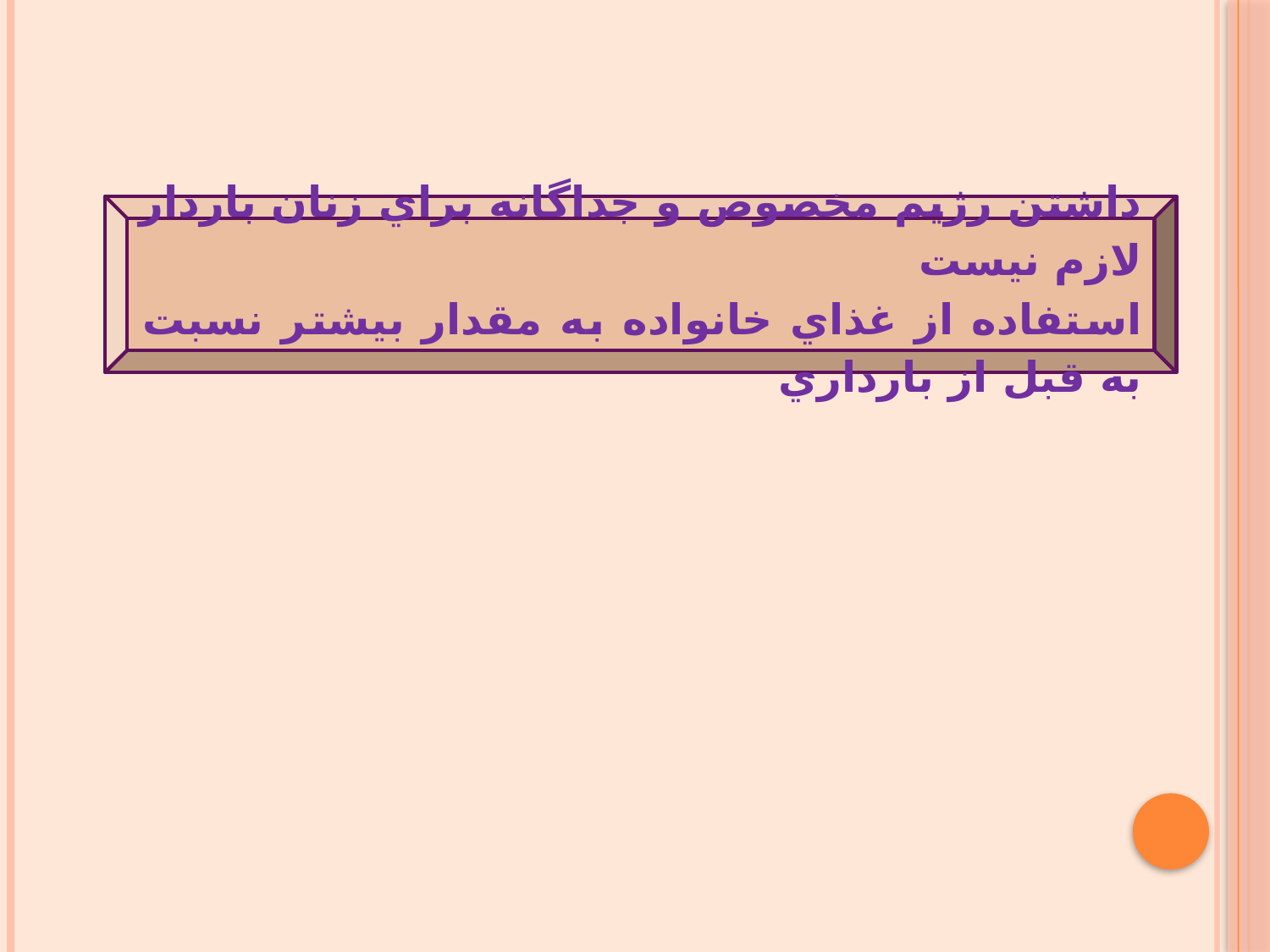

#
داشتن رژيم مخصوص و جداگانه براي زنان باردار لازم نيست
استفاده از غذاي خانواده به مقدار بيشتر نسبت به قبل از بارداري